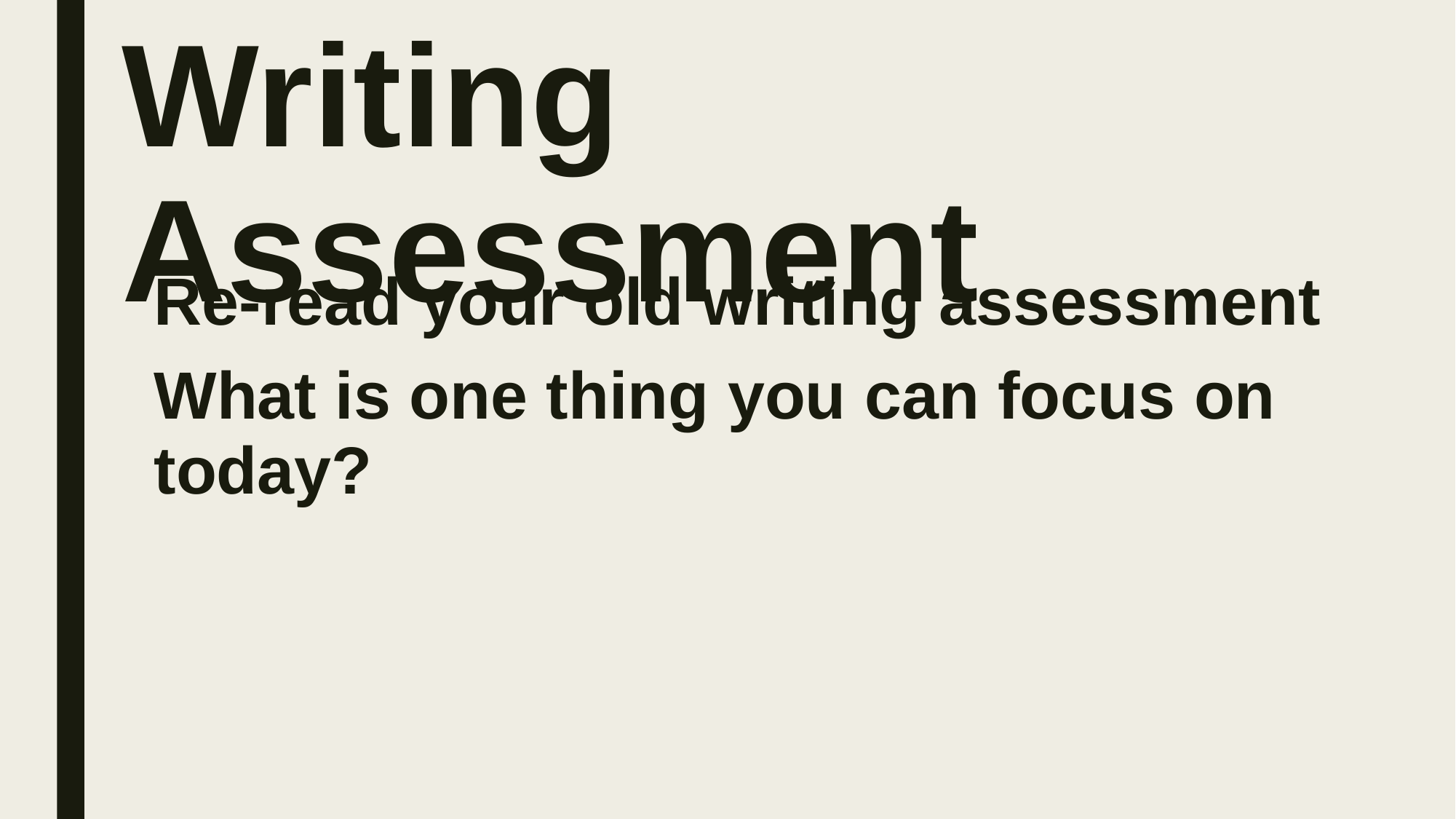

# Writing Assessment
Re-read your old writing assessment
What is one thing you can focus on today?